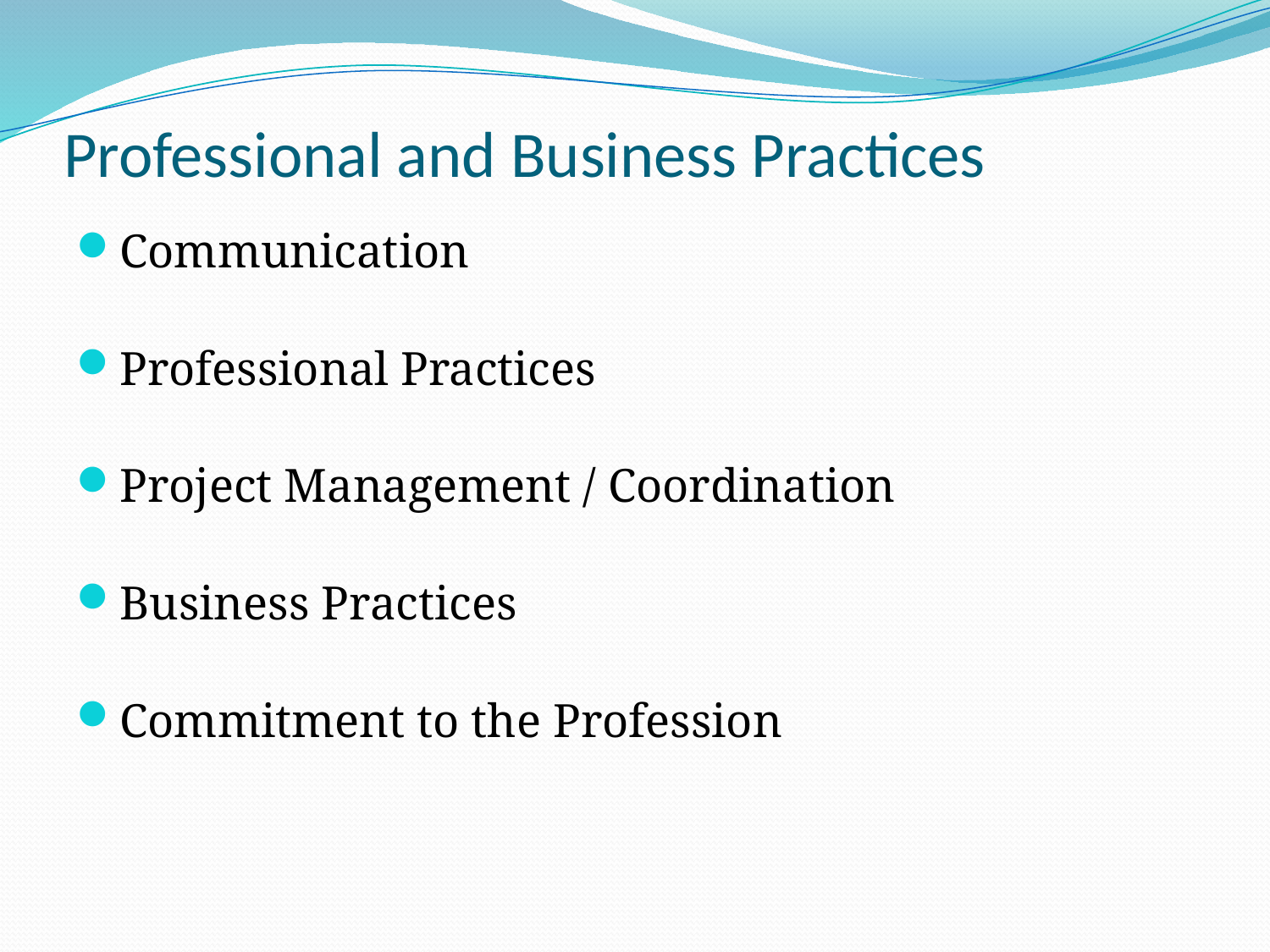

# Professional and Business Practices
Communication

Professional Practices

Project Management / Coordination

Business Practices

Commitment to the Profession